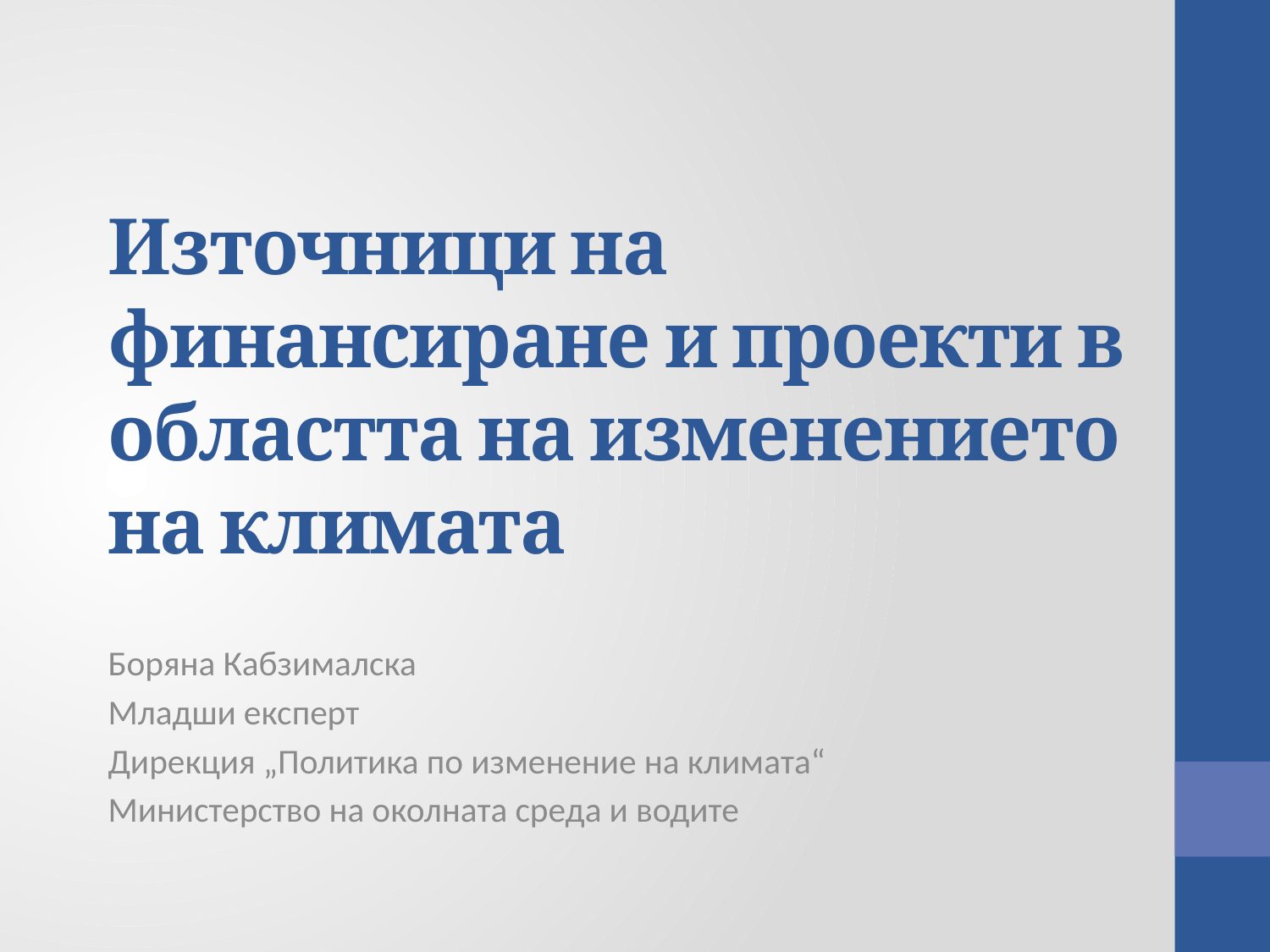

# Източници на финансиране и проекти в областта на изменението на климата
Боряна Кабзималска
Младши експерт
Дирекция „Политика по изменение на климата“
Министерство на околната среда и водите